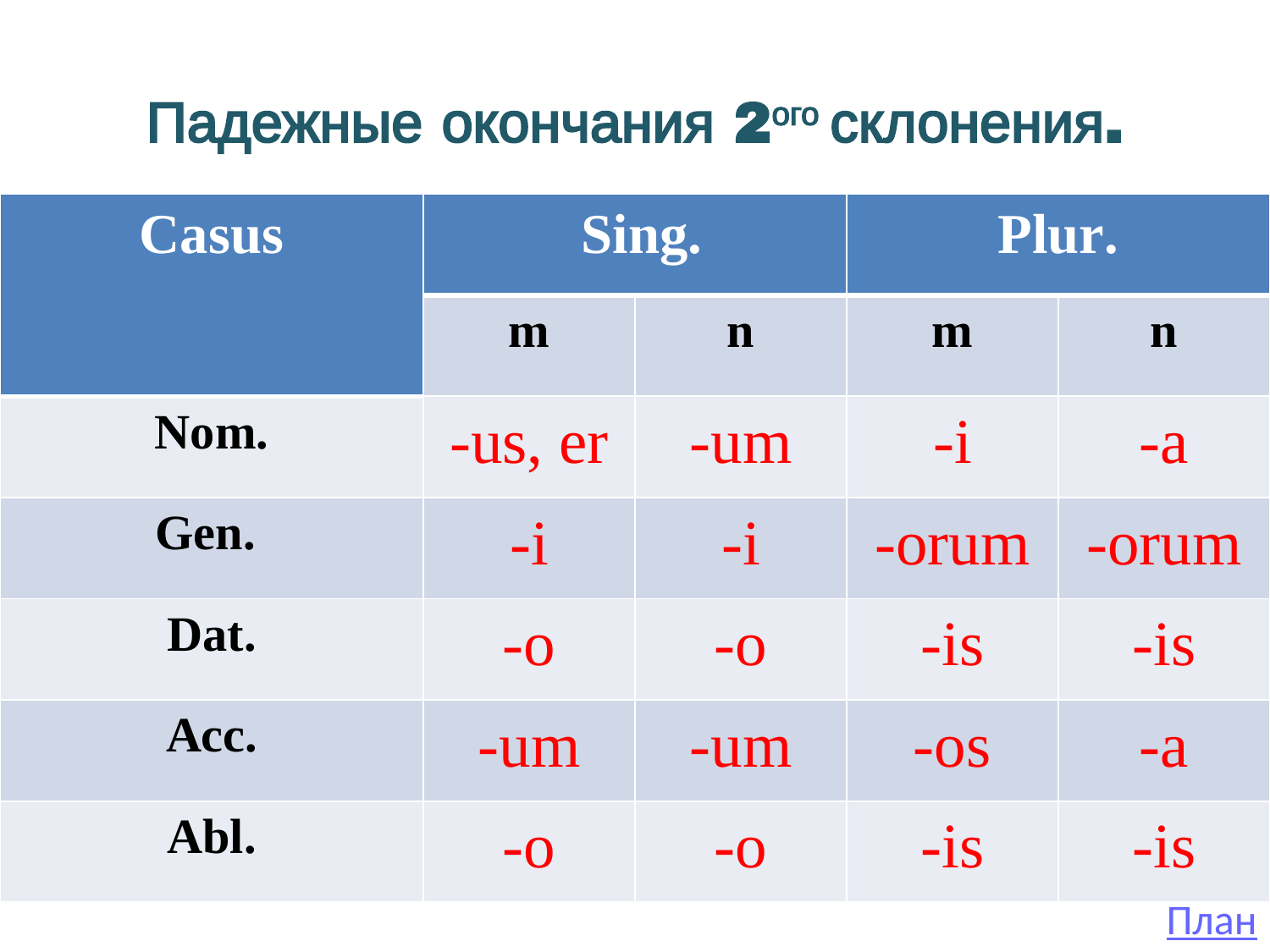

Падежные окончания 2ого склонения.

| Casus | Sing. |  | Plur. |  |
| --- | --- | --- | --- | --- |
|  | m | n | m | n |
| Nom. | -us, er | -um | -i | -a |
| Gen. | -i | -i | -orum | -orum |
| Dat. | -o | -o | -is | -is |
| Acc. | -um | -um | -os | -a |
| Abl. | -o | -o | -is | -is |
План